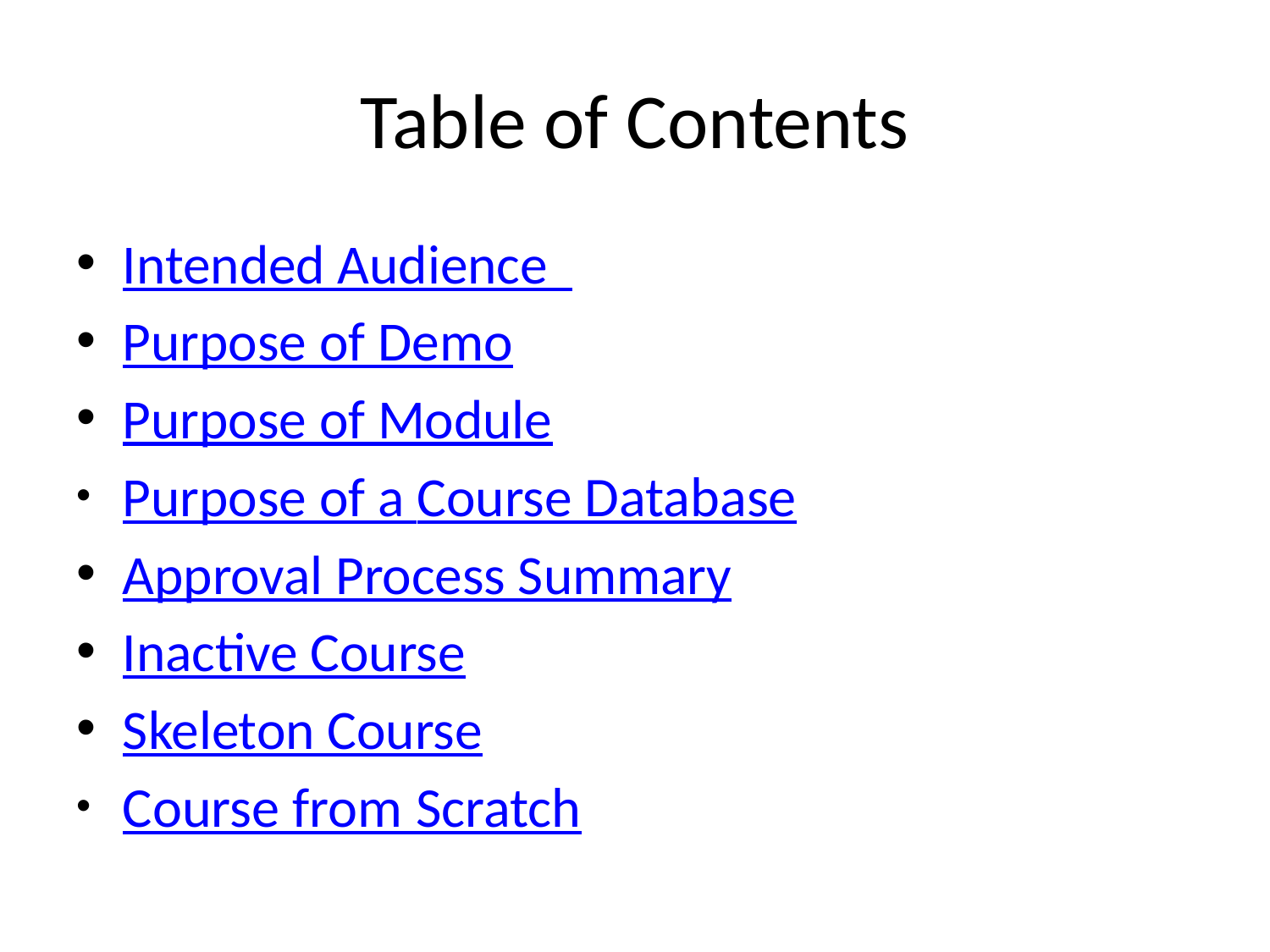

# Table of Contents
Intended Audience
Purpose of Demo
Purpose of Module
Purpose of a Course Database
Approval Process Summary
Inactive Course
Skeleton Course
Course from Scratch